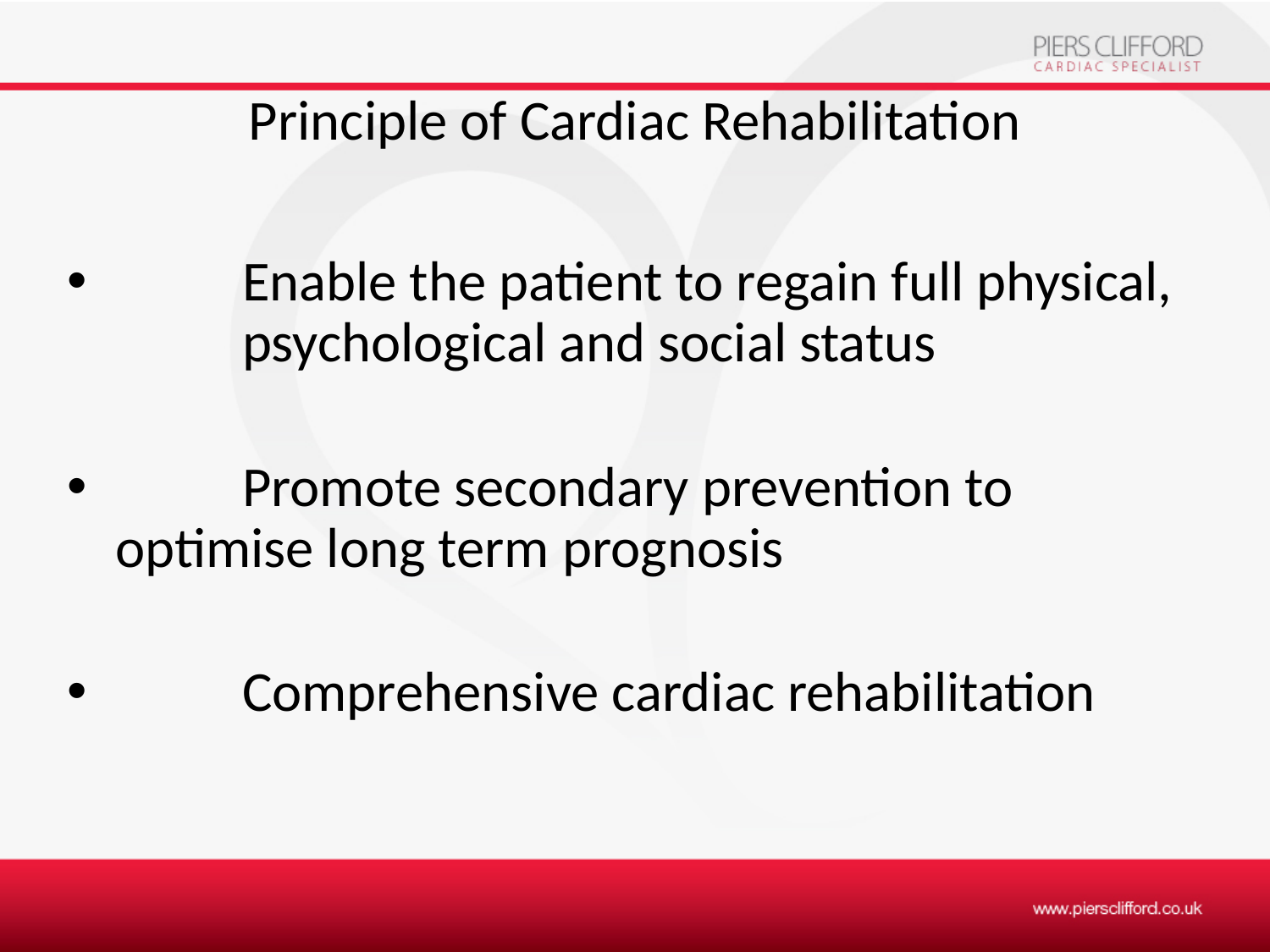

# Principle of Cardiac Rehabilitation
	Enable the patient to regain full physical, 	psychological and social status

	Promote secondary prevention to 	optimise long term prognosis

	Comprehensive cardiac rehabilitation